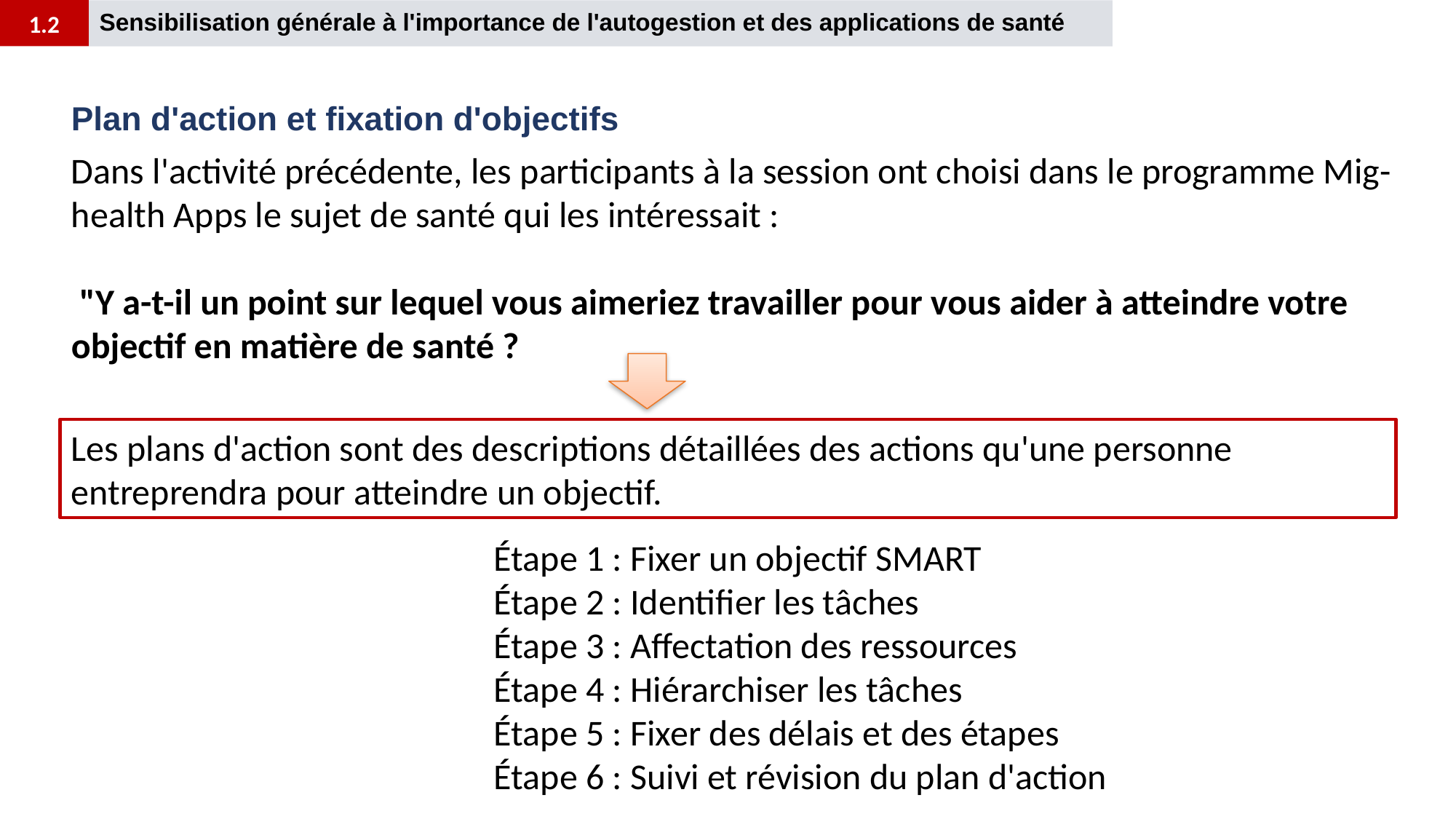

1.2
Sensibilisation générale à l'importance de l'autogestion et des applications de santé
# Plan d'action et fixation d'objectifs
Dans l'activité précédente, les participants à la session ont choisi dans le programme Mig-health Apps le sujet de santé qui les intéressait :

 "Y a-t-il un point sur lequel vous aimeriez travailler pour vous aider à atteindre votre objectif en matière de santé ?

Les plans d'action sont des descriptions détaillées des actions qu'une personne entreprendra pour atteindre un objectif.
Étape 1 : Fixer un objectif SMART
Étape 2 : Identifier les tâches
Étape 3 : Affectation des ressources
Étape 4 : Hiérarchiser les tâches
Étape 5 : Fixer des délais et des étapes
Étape 6 : Suivi et révision du plan d'action